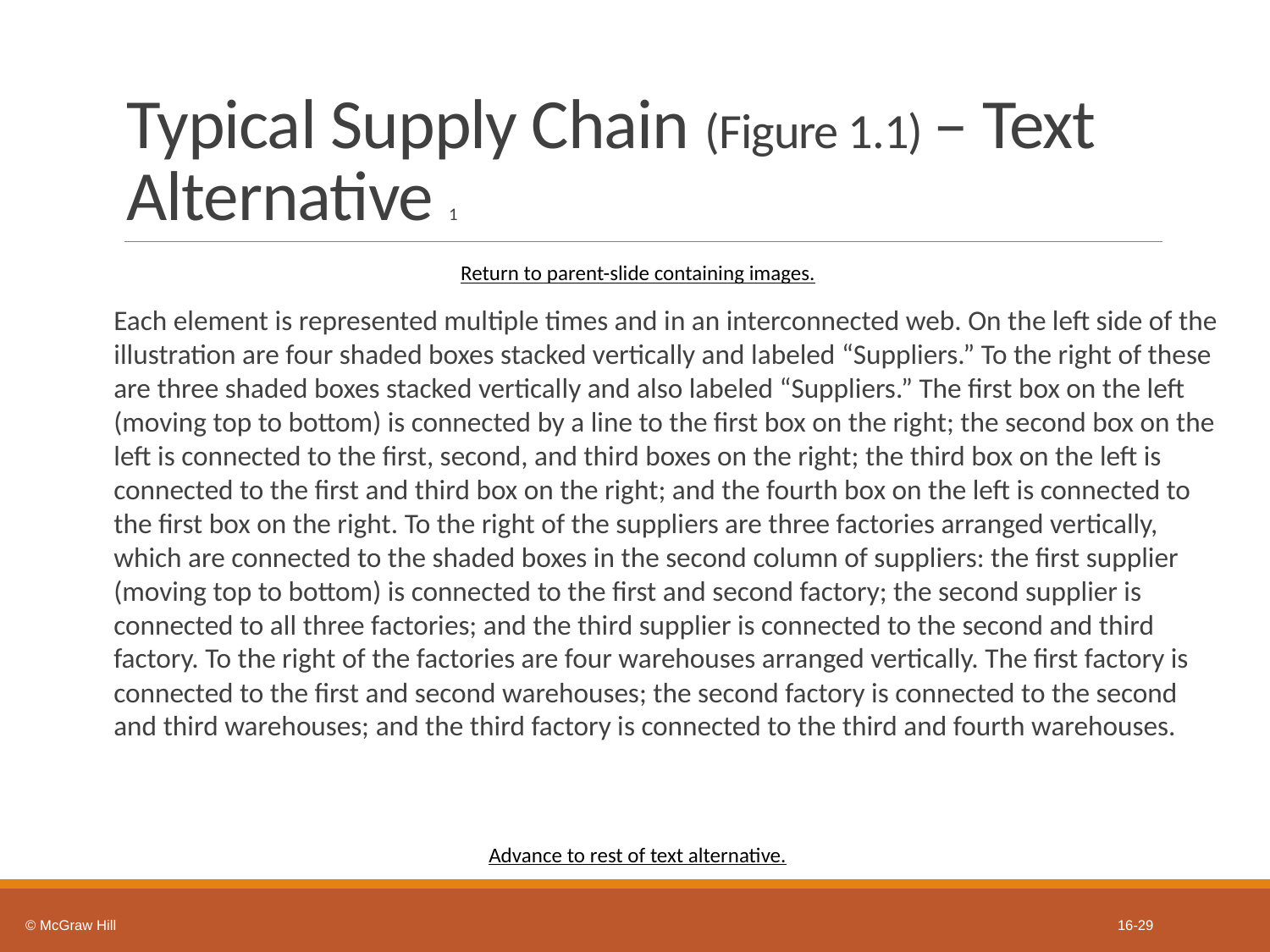

# Typical Supply Chain (Figure 1.1) – Text Alternative 1
Return to parent-slide containing images.
Each element is represented multiple times and in an interconnected web. On the left side of the illustration are four shaded boxes stacked vertically and labeled “Suppliers.” To the right of these are three shaded boxes stacked vertically and also labeled “Suppliers.” The first box on the left (moving top to bottom) is connected by a line to the first box on the right; the second box on the left is connected to the first, second, and third boxes on the right; the third box on the left is connected to the first and third box on the right; and the fourth box on the left is connected to the first box on the right. To the right of the suppliers are three factories arranged vertically, which are connected to the shaded boxes in the second column of suppliers: the first supplier (moving top to bottom) is connected to the first and second factory; the second supplier is connected to all three factories; and the third supplier is connected to the second and third factory. To the right of the factories are four warehouses arranged vertically. The first factory is connected to the first and second warehouses; the second factory is connected to the second and third warehouses; and the third factory is connected to the third and fourth warehouses.
Advance to rest of text alternative.